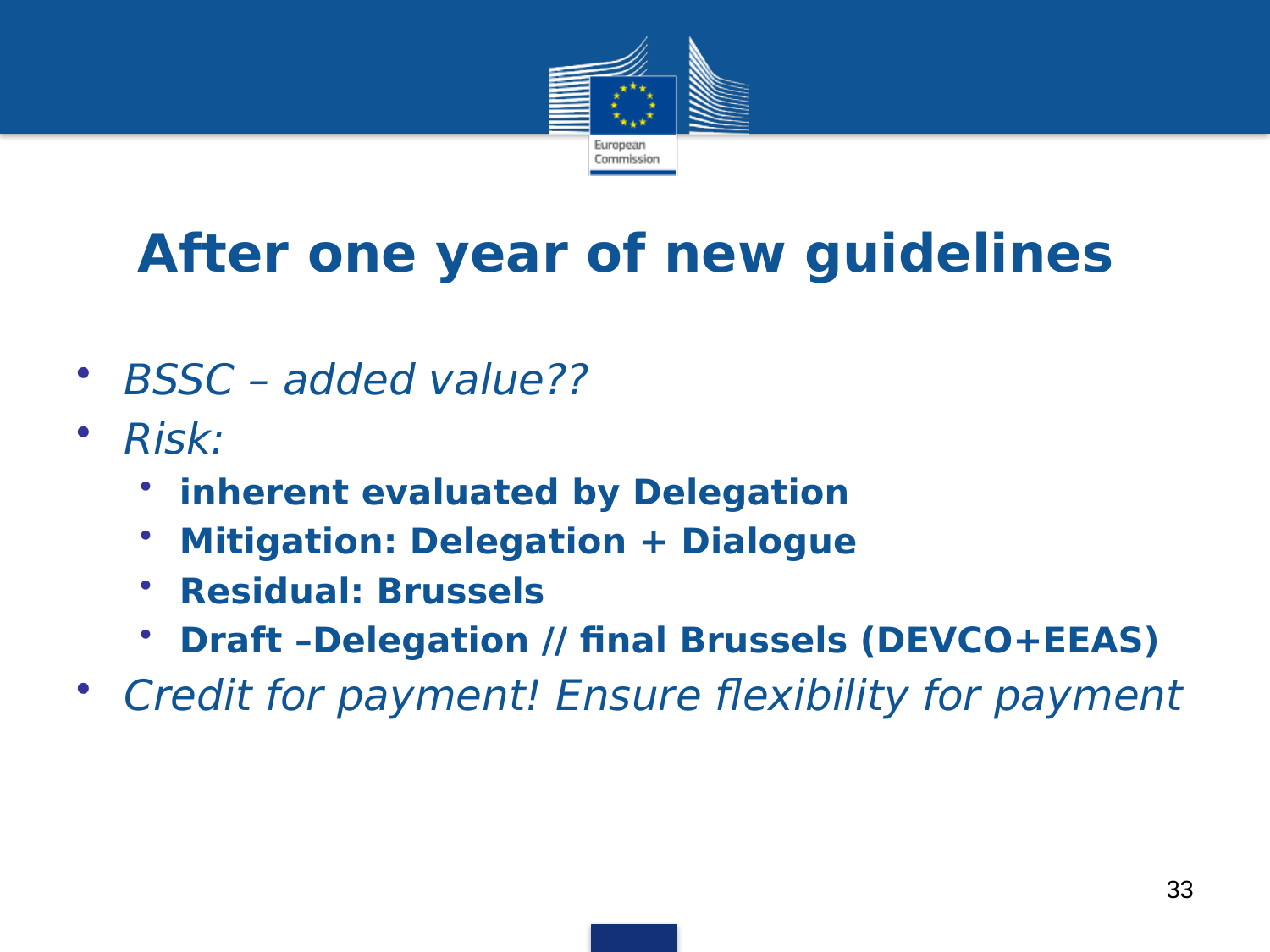

# After one year of new guidelines
BSSC – added value??
Risk:
inherent evaluated by Delegation
Mitigation: Delegation + Dialogue
Residual: Brussels
Draft –Delegation // final Brussels (DEVCO+EEAS)
Credit for payment! Ensure flexibility for payment
33